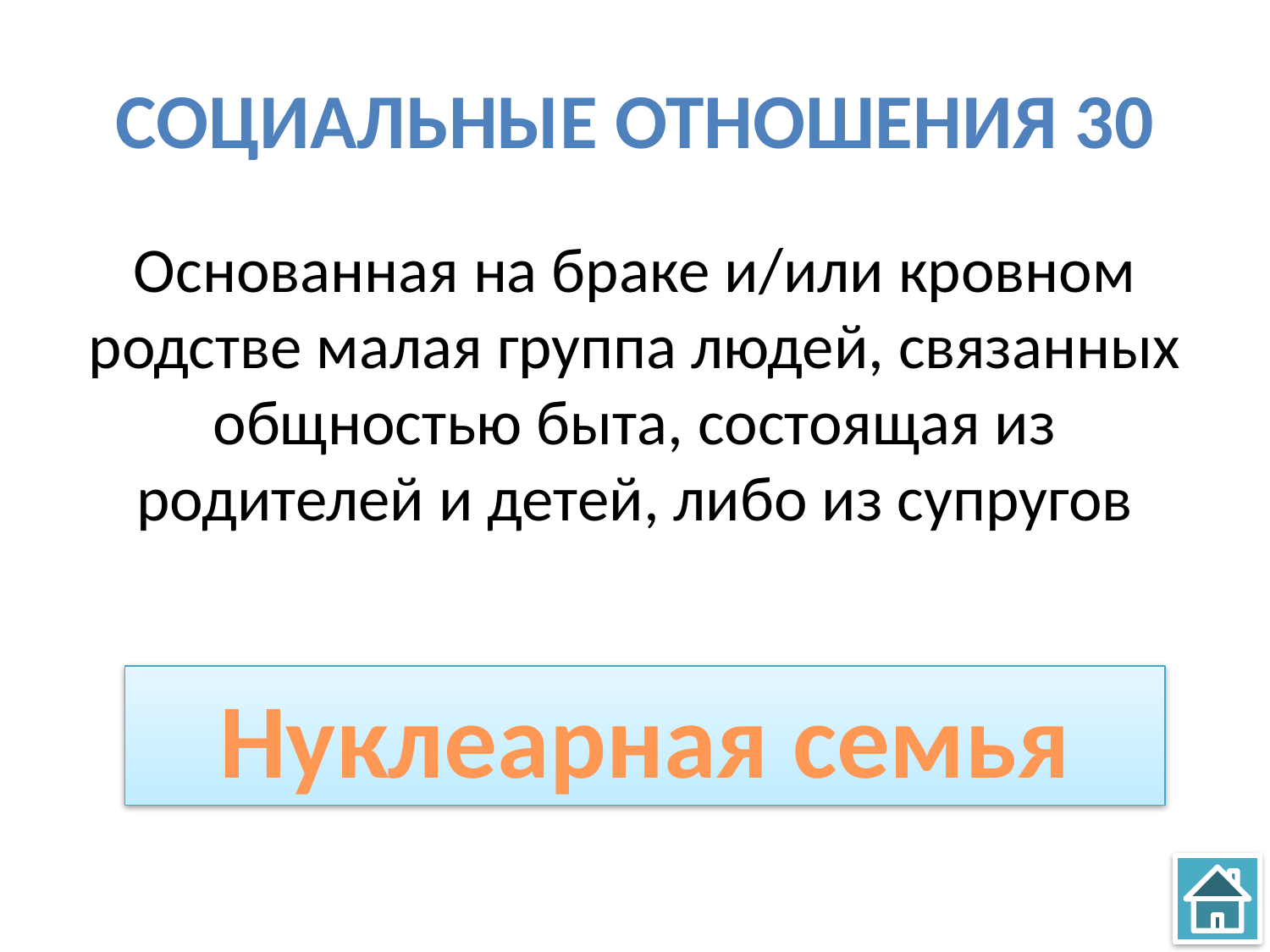

# Социальные отношения 30
Основанная на браке и/или кровном родстве малая группа людей, связанных общностью быта, состоящая из родителей и детей, либо из супругов
Нуклеарная семья